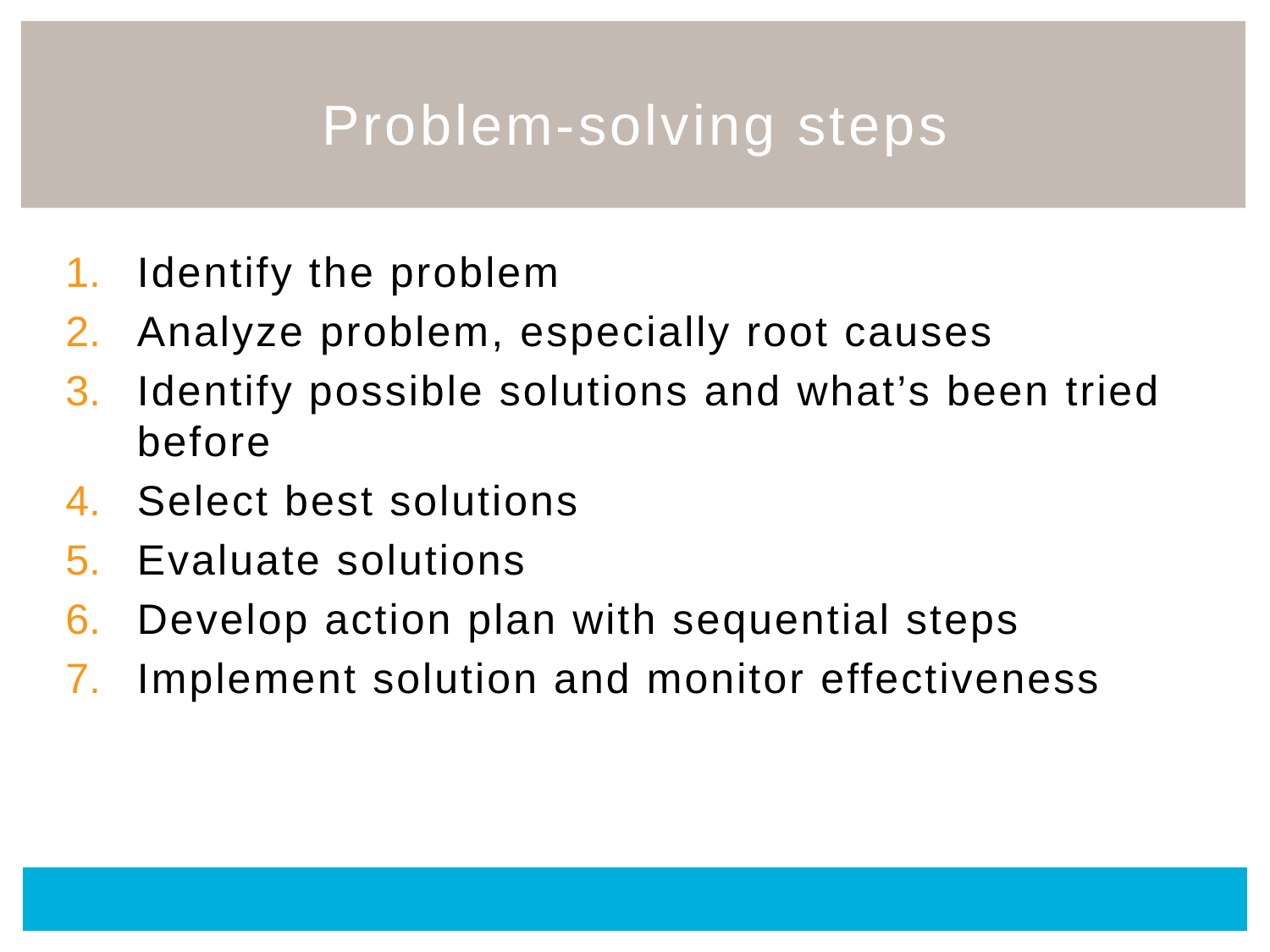

# Problem-solving steps
Identify the problem
Analyze problem, especially root causes
Identify possible solutions and what’s been tried before
Select best solutions
Evaluate solutions
Develop action plan with sequential steps
Implement solution and monitor effectiveness